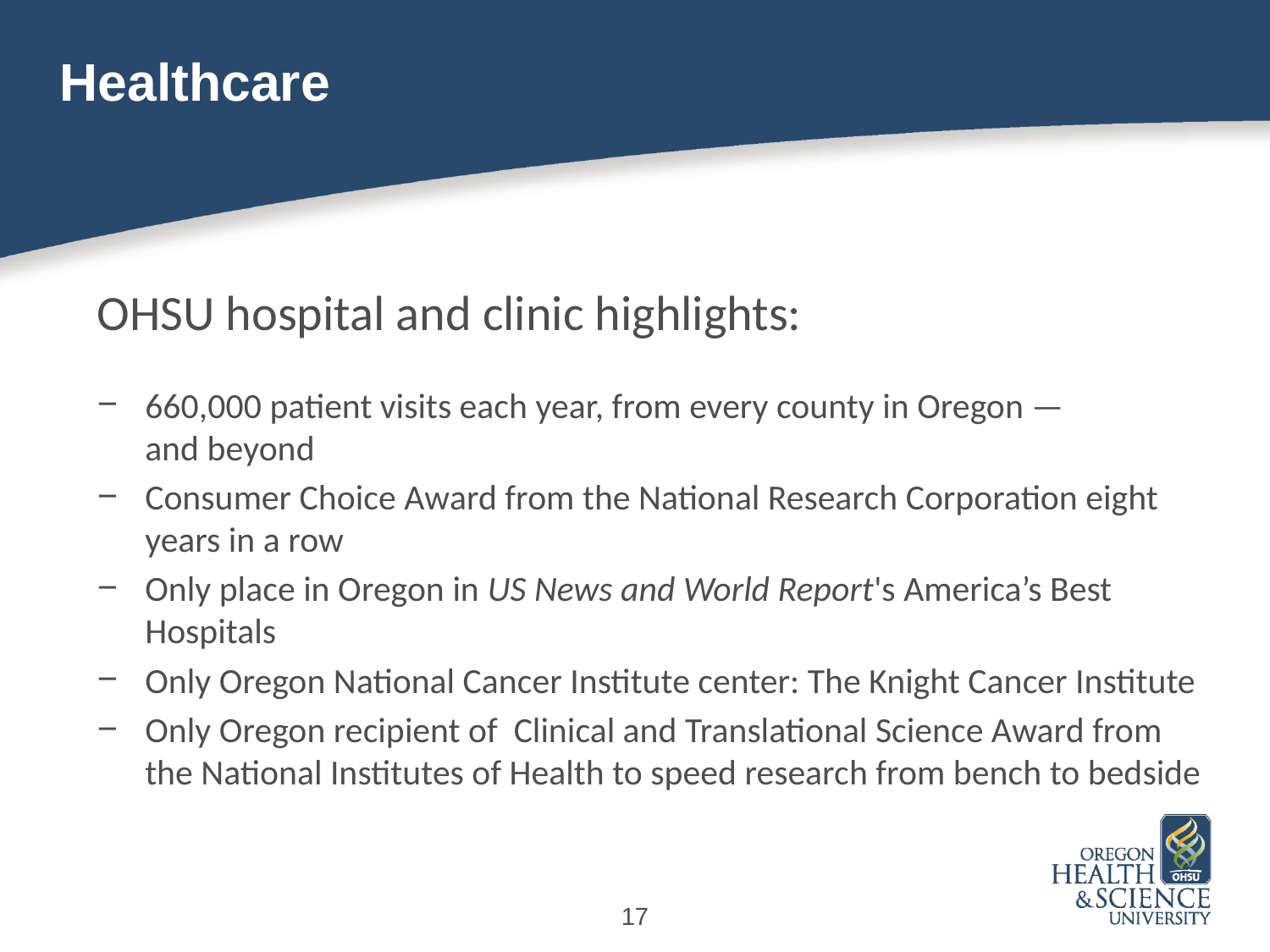

# Healthcare
OHSU hospital and clinic highlights:

660,000 patient visits each year, from every county in Oregon —
and beyond
Consumer Choice Award from the National Research Corporation eight years in a row
Only place in Oregon in US News and World Report's America’s Best Hospitals
Only Oregon National Cancer Institute center: The Knight Cancer Institute
Only Oregon recipient of  Clinical and Translational Science Award from the National Institutes of Health to speed research from bench to bedside

17